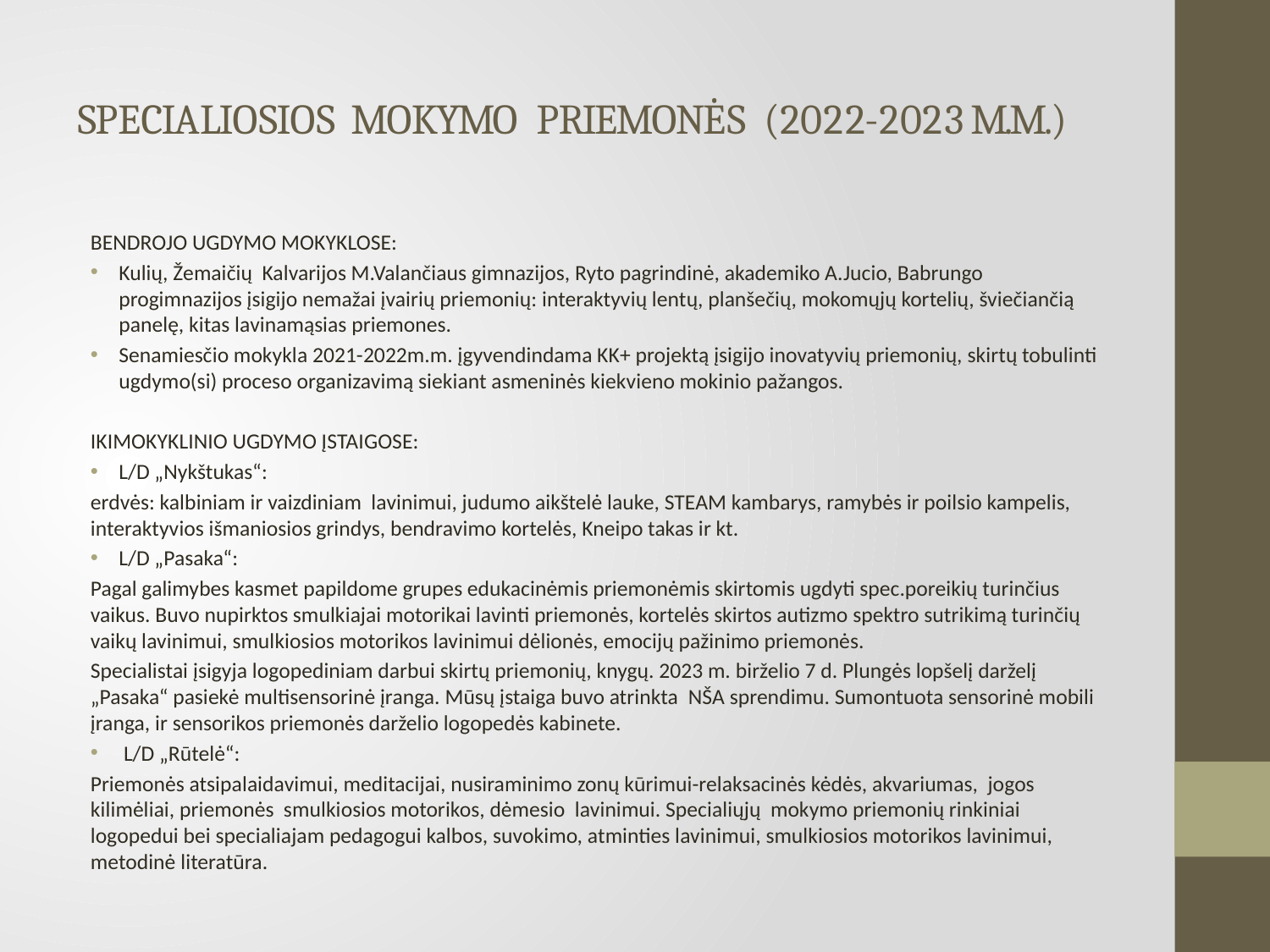

# SPECIALIOSIOS  MOKYMO  PRIEMONĖS  (2022-2023 M.M.)
BENDROJO UGDYMO MOKYKLOSE:
Kulių, Žemaičių  Kalvarijos M.Valančiaus gimnazijos, Ryto pagrindinė, akademiko A.Jucio, Babrungo progimnazijos įsigijo nemažai įvairių priemonių: interaktyvių lentų, planšečių, mokomųjų kortelių, šviečiančią panelę, kitas lavinamąsias priemones.
Senamiesčio mokykla 2021-2022m.m. įgyvendindama KK+ projektą įsigijo inovatyvių priemonių, skirtų tobulinti ugdymo(si) proceso organizavimą siekiant asmeninės kiekvieno mokinio pažangos.

IKIMOKYKLINIO UGDYMO ĮSTAIGOSE:
L/D „Nykštukas“:
erdvės: kalbiniam ir vaizdiniam  lavinimui, judumo aikštelė lauke, STEAM kambarys, ramybės ir poilsio kampelis, interaktyvios išmaniosios grindys, bendravimo kortelės, Kneipo takas ir kt.
L/D „Pasaka“:
Pagal galimybes kasmet papildome grupes edukacinėmis priemonėmis skirtomis ugdyti spec.poreikių turinčius vaikus. Buvo nupirktos smulkiajai motorikai lavinti priemonės, kortelės skirtos autizmo spektro sutrikimą turinčių vaikų lavinimui, smulkiosios motorikos lavinimui dėlionės, emocijų pažinimo priemonės.
Specialistai įsigyja logopediniam darbui skirtų priemonių, knygų. 2023 m. birželio 7 d. Plungės lopšelį darželį „Pasaka“ pasiekė multisensorinė įranga. Mūsų įstaiga buvo atrinkta  NŠA sprendimu. Sumontuota sensorinė mobili įranga, ir sensorikos priemonės darželio logopedės kabinete.
 L/D „Rūtelė“:
Priemonės atsipalaidavimui, meditacijai, nusiraminimo zonų kūrimui-relaksacinės kėdės, akvariumas,  jogos kilimėliai, priemonės  smulkiosios motorikos, dėmesio  lavinimui. Specialiųjų  mokymo priemonių rinkiniai logopedui bei specialiajam pedagogui kalbos, suvokimo, atminties lavinimui, smulkiosios motorikos lavinimui, metodinė literatūra.